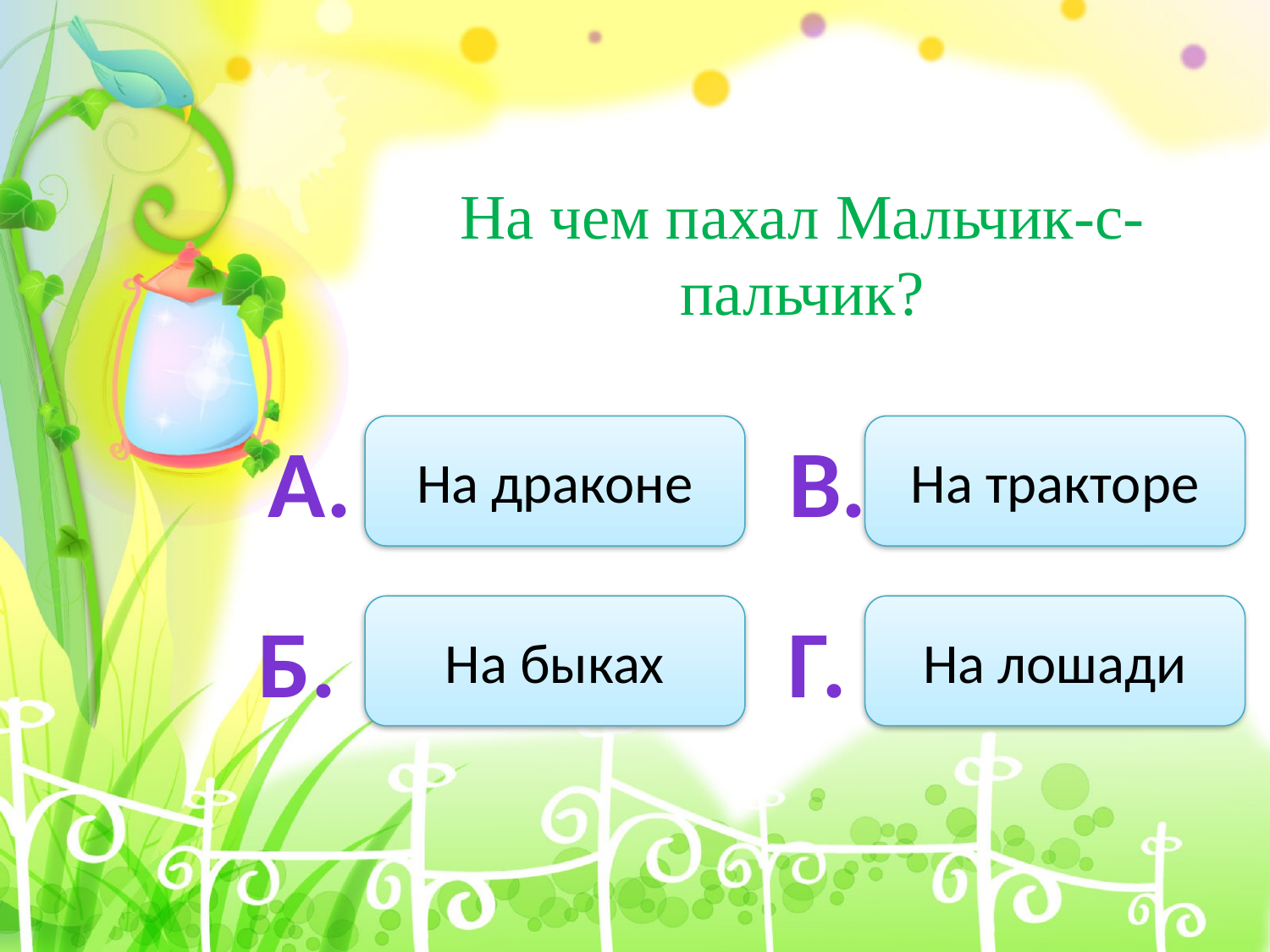

На чем пахал Мальчик-с-пальчик?
А.
На драконе
В.
На тракторе
Б.
На быках
Г.
На лошади